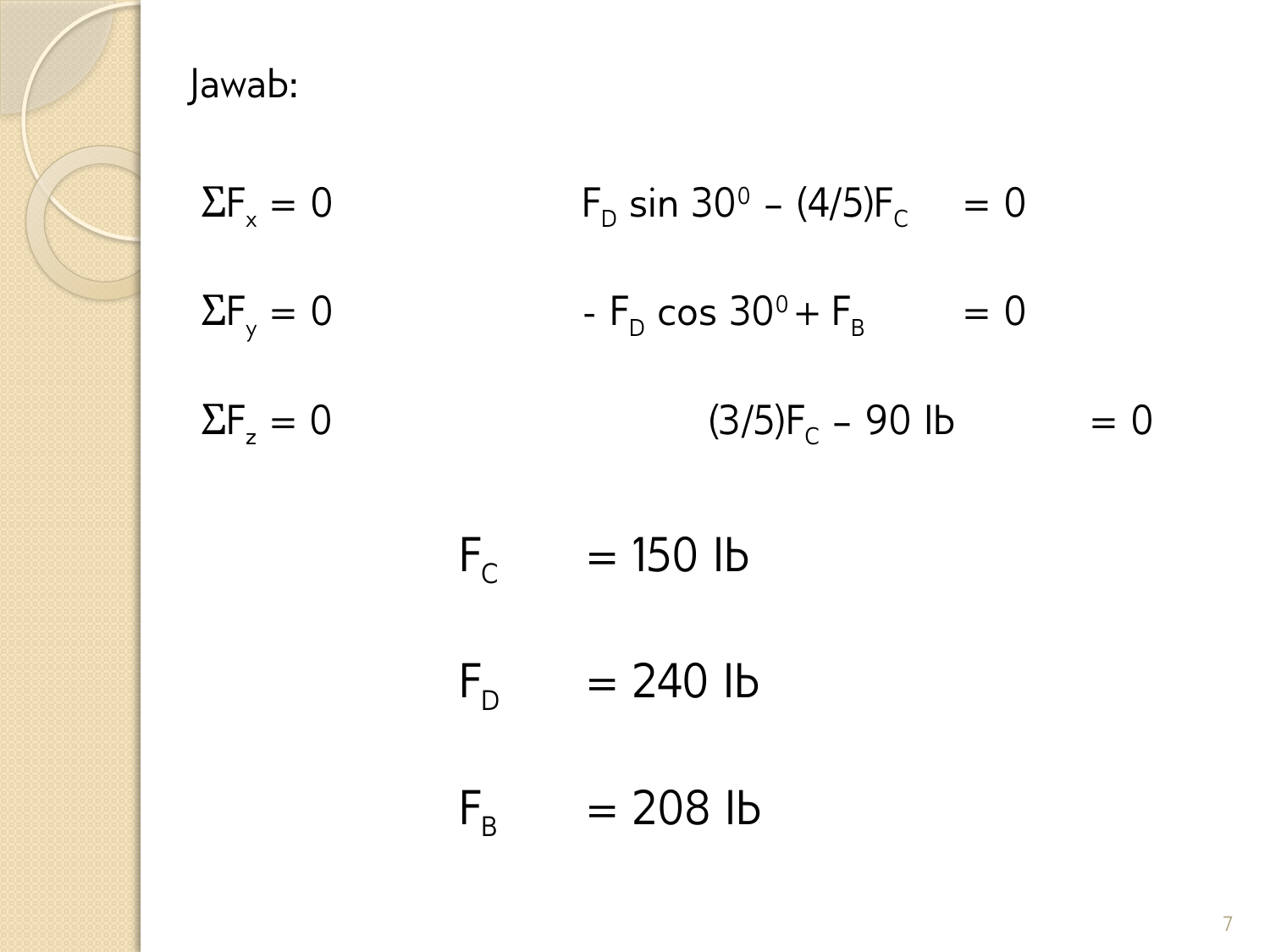

Jawab:
ΣFx = 0		FD sin 300 – (4/5)FC 	= 0

ΣFy = 0		- FD cos 300 + FB 	= 0

ΣFz = 0			(3/5)FC – 90 lb	 	= 0
FC 	= 150 lb

FD 	= 240 lb

FB 	= 208 lb

7